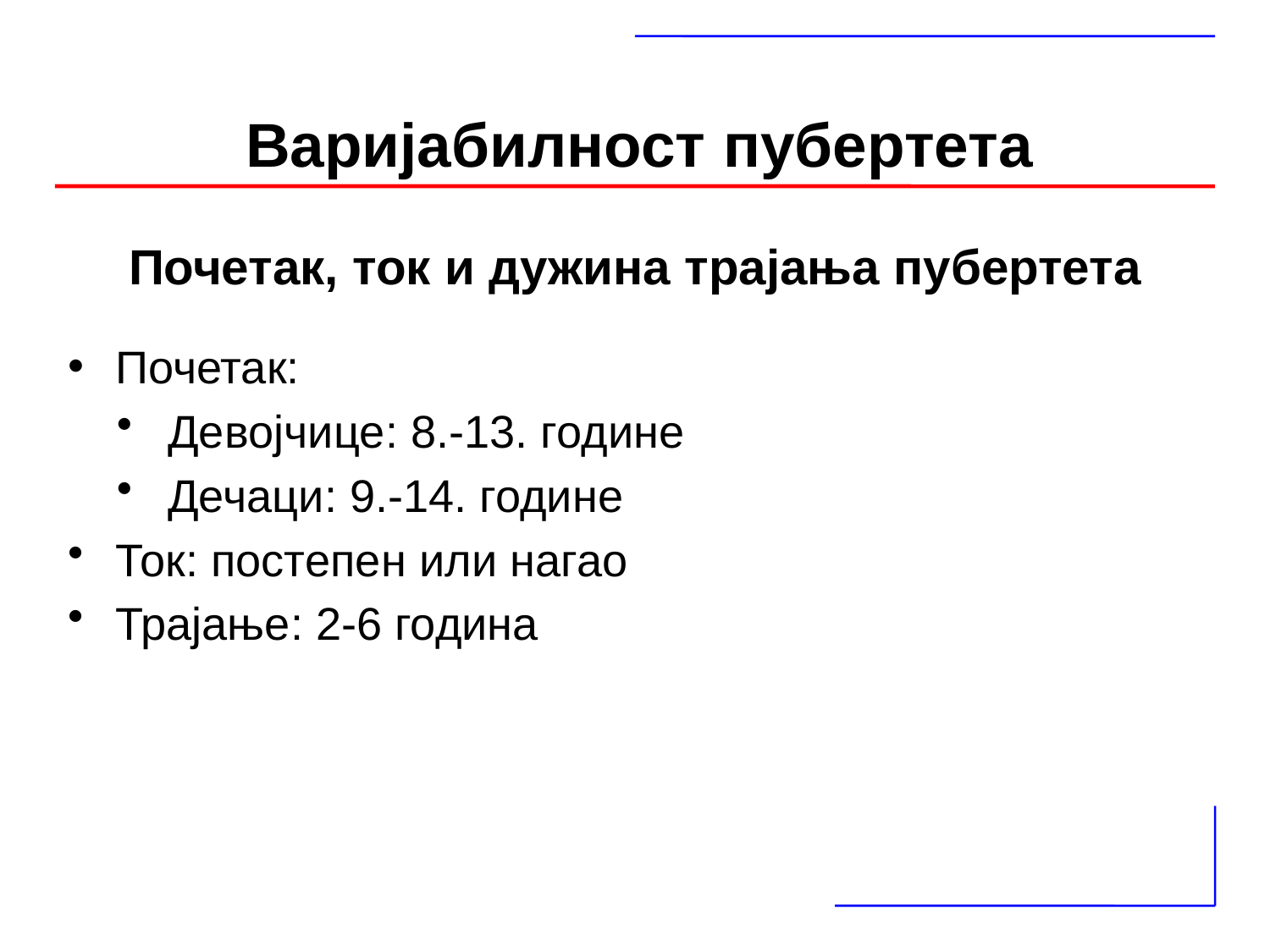

# Варијабилност пубертета

Почетак, ток и дужина трајања пубертета

Почетак:
Девојчице: 8.-13. године
Дечаци: 9.-14. године
Ток: постепен или нагао
Трајање: 2-6 година